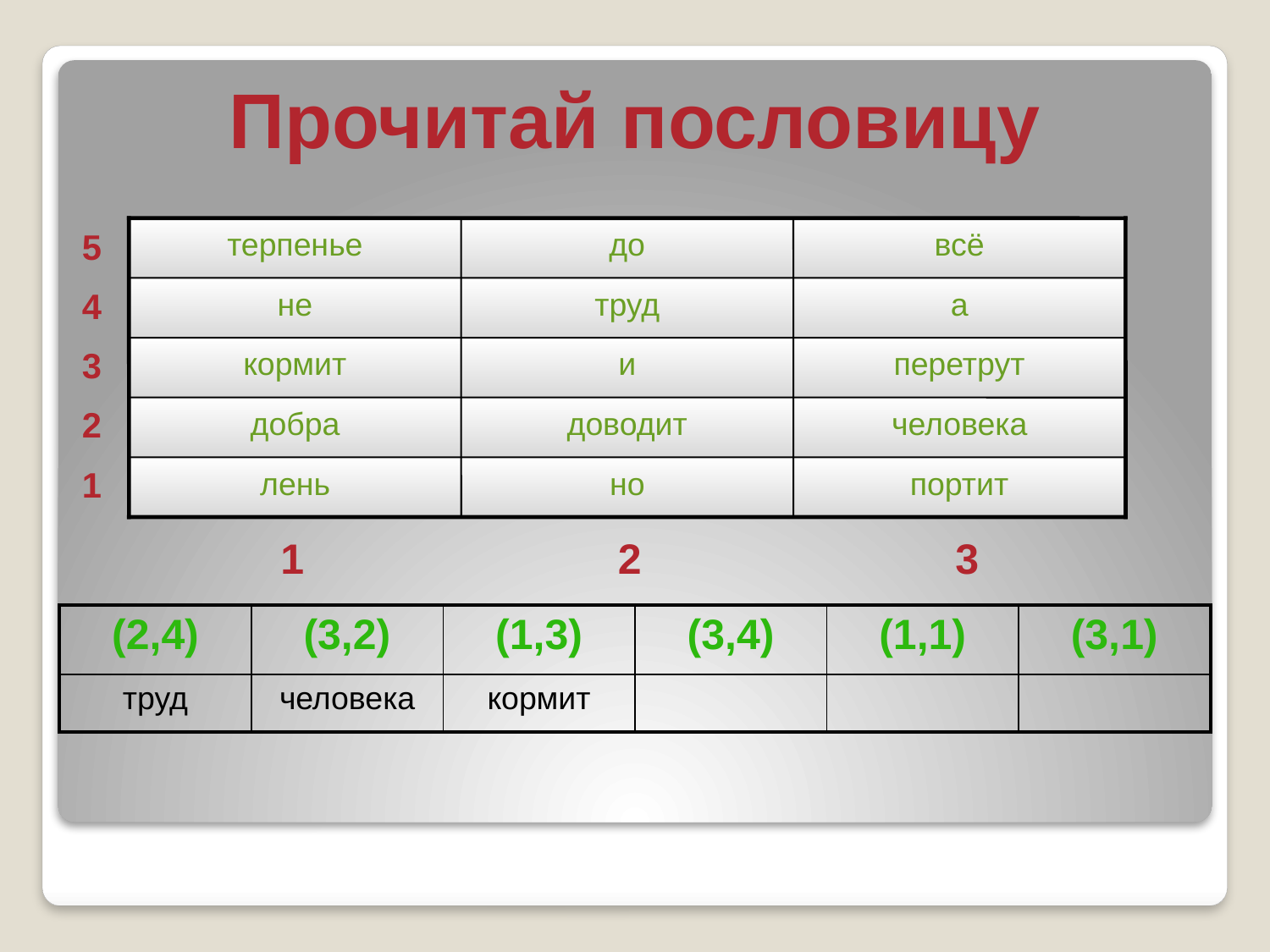

Прочитай пословицу
5
терпенье

до

всё

не

труд
а
кормит

и
перетрут
добра

доводит
человека
лень

но
портит

4
3
2
1
1
2
3
| (2,4) | (3,2) | (1,3) | (3,4) | (1,1) | (3,1) |
| --- | --- | --- | --- | --- | --- |
| труд | человека | кормит |  |  |  |
#